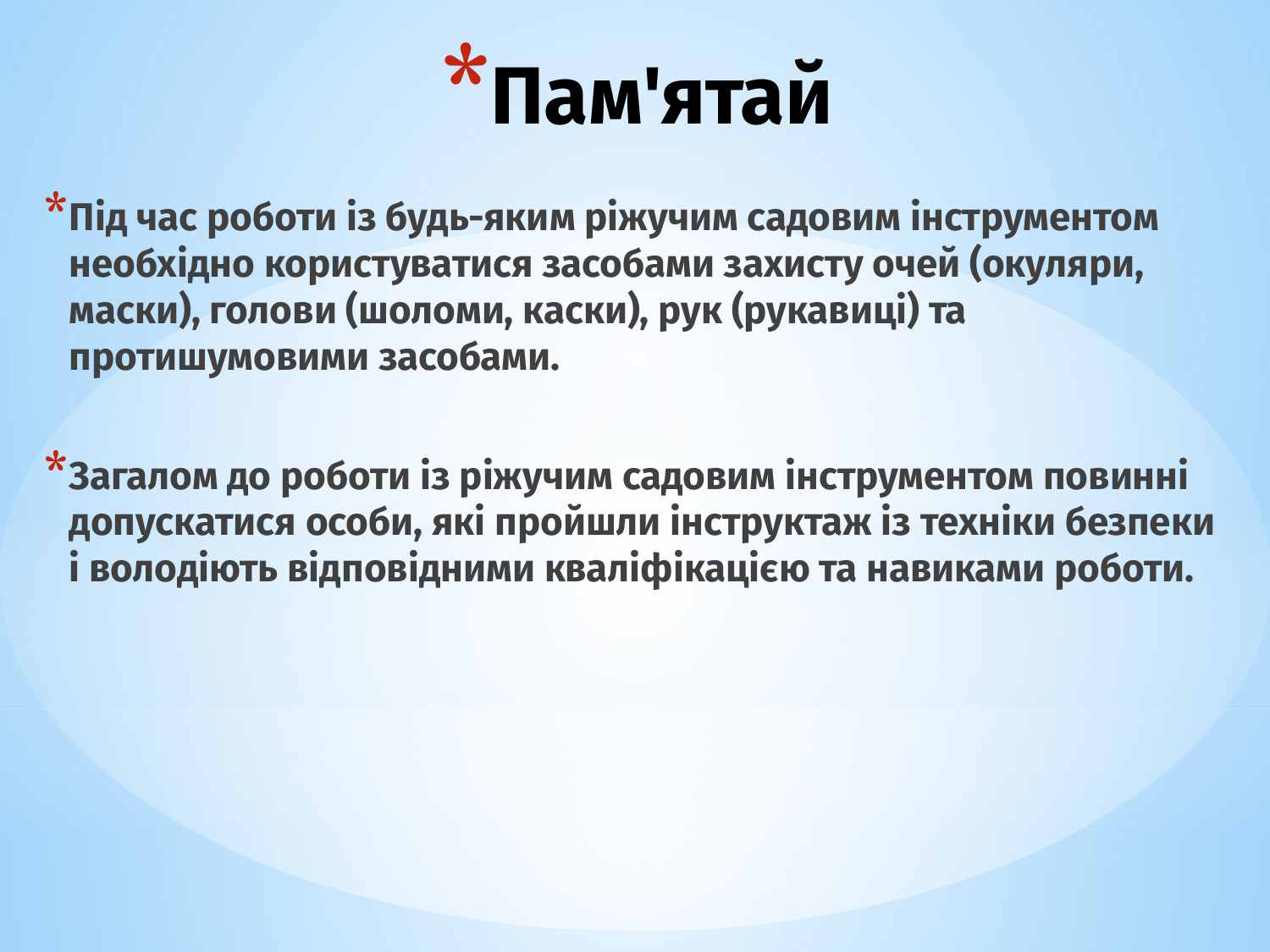

# Пам'ятай

Під час роботи із будь-яким ріжучим садовим інструментом необхідно користуватися засобами захисту очей (окуляри, маски), голови (шоломи, каски), рук (рукавиці) та протишумовими засобами.

Загалом до роботи із ріжучим садовим інструментом повинні допускатися особи, які пройшли інструктаж із техніки безпеки і володіють відповідними кваліфікацією та навиками роботи.